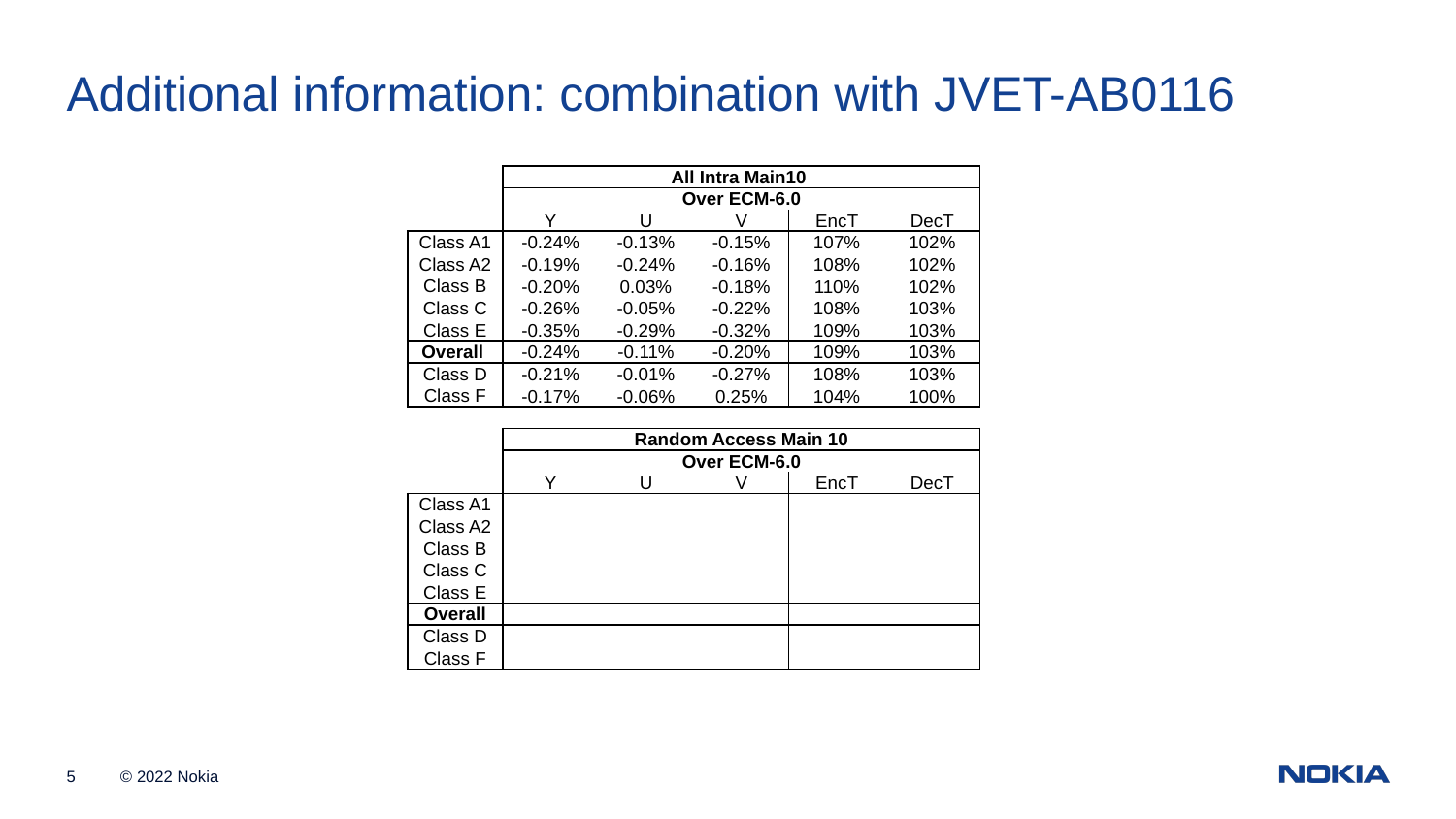

Additional information: combination with JVET-AB0116
|  | All Intra Main10 |  |  |  |  |
| --- | --- | --- | --- | --- | --- |
|  | Over ECM-6.0 |  |  |  |  |
|  | Y | U | V | EncT | DecT |
| Class A1 | -0.24% | -0.13% | -0.15% | 107% | 102% |
| Class A2 | -0.19% | -0.24% | -0.16% | 108% | 102% |
| Class B | -0.20% | 0.03% | -0.18% | 110% | 102% |
| Class C | -0.26% | -0.05% | -0.22% | 108% | 103% |
| Class E | -0.35% | -0.29% | -0.32% | 109% | 103% |
| Overall | -0.24% | -0.11% | -0.20% | 109% | 103% |
| Class D | -0.21% | -0.01% | -0.27% | 108% | 103% |
| Class F | -0.17% | -0.06% | 0.25% | 104% | 100% |
|  |  |  |  |  |  |
|  | Random Access Main 10 |  |  |  |  |
|  | Over ECM-6.0 |  |  |  |  |
|  | Y | U | V | EncT | DecT |
| Class A1 |  |  |  |  |  |
| Class A2 |  |  |  |  |  |
| Class B |  |  |  |  |  |
| Class C |  |  |  |  |  |
| Class E |  |  |  |  |  |
| Overall |  |  |  |  |  |
| Class D |  |  |  |  |  |
| Class F |  |  |  |  |  |